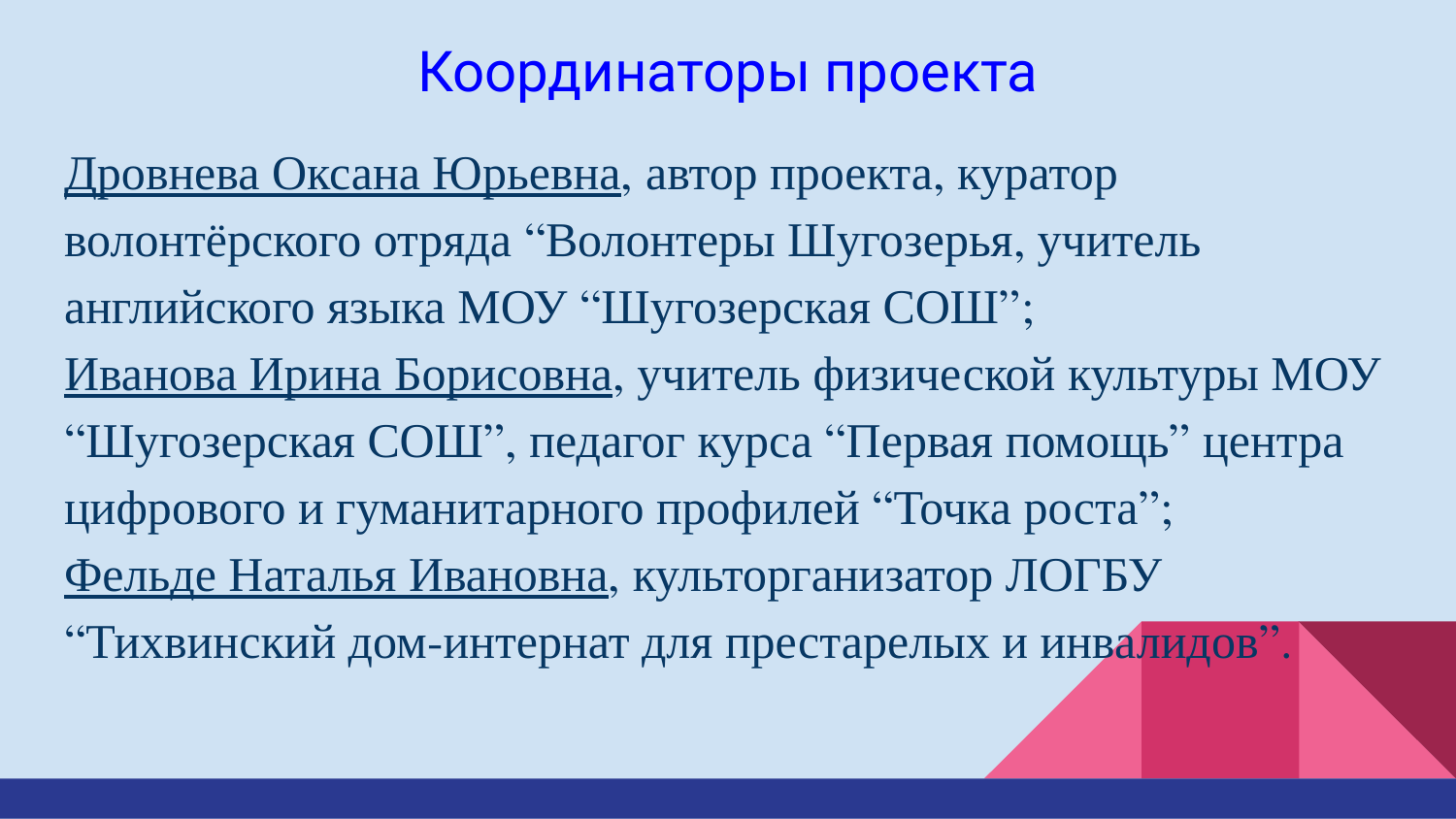

# Координаторы проекта
Дровнева Оксана Юрьевна, автор проекта, куратор волонтёрского отряда “Волонтеры Шугозерья, учитель английского языка МОУ “Шугозерская СОШ”;
Иванова Ирина Борисовна, учитель физической культуры МОУ “Шугозерская СОШ”, педагог курса “Первая помощь” центра цифрового и гуманитарного профилей “Точка роста”;
Фельде Наталья Ивановна, культорганизатор ЛОГБУ “Тихвинский дом-интернат для престарелых и инвалидов”.